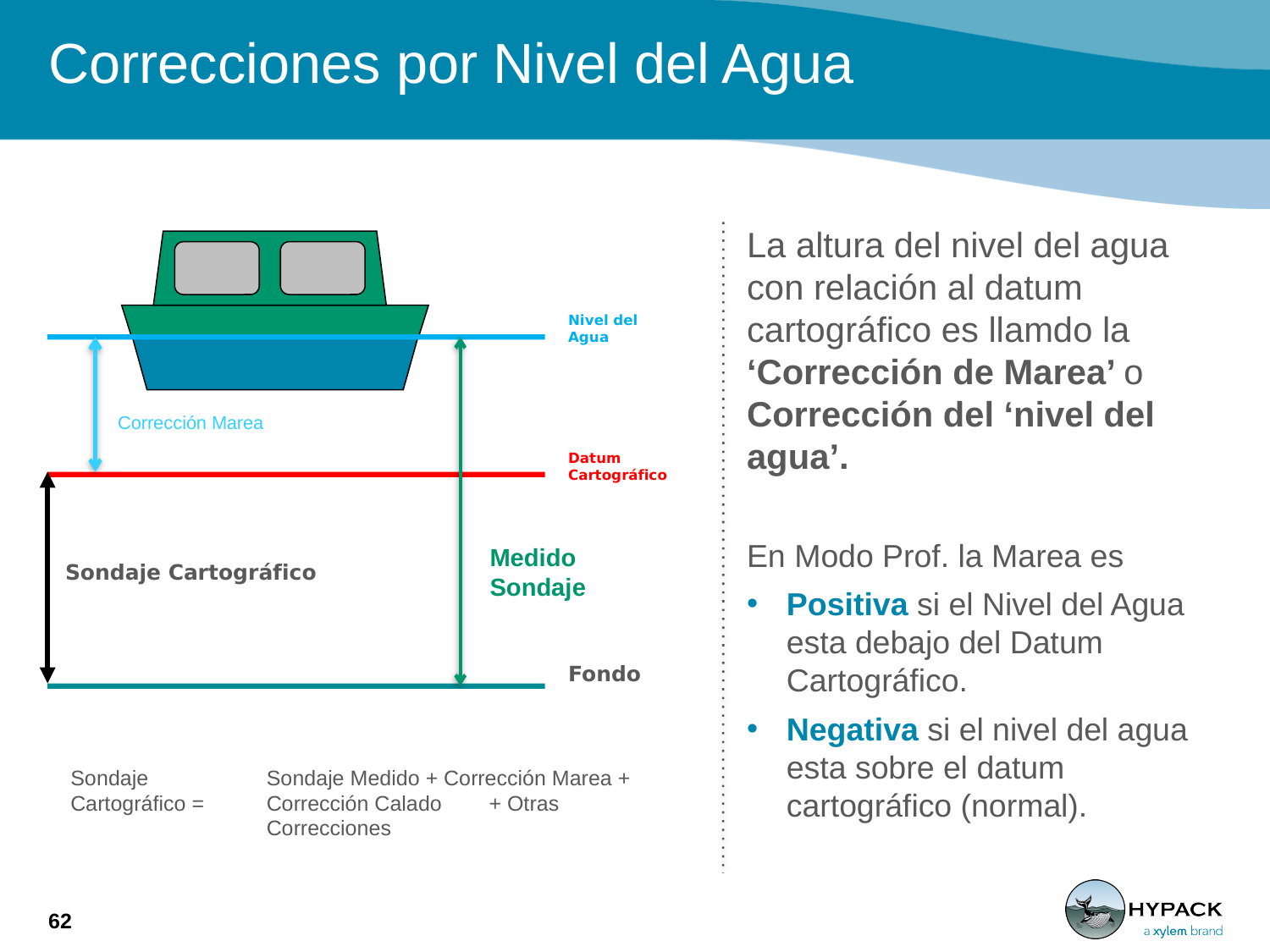

# Correcciones por Nivel del Agua
La altura del nivel del agua con relación al datum cartográfico es llamdo la ‘Corrección de Marea’ o Corrección del ‘nivel del agua’.

En Modo Prof. la Marea es
Positiva si el Nivel del Agua esta debajo del Datum Cartográfico.
Negativa si el nivel del agua esta sobre el datum cartográfico (normal).

Nivel del Agua

Datum Cartográfico

Sondaje Cartográfico
Fondo

Corrección Marea
Medido
Sondaje
Sondaje Cartográfico =
Sondaje Medido + Corrección Marea +
Corrección Calado        + Otras Correcciones
62